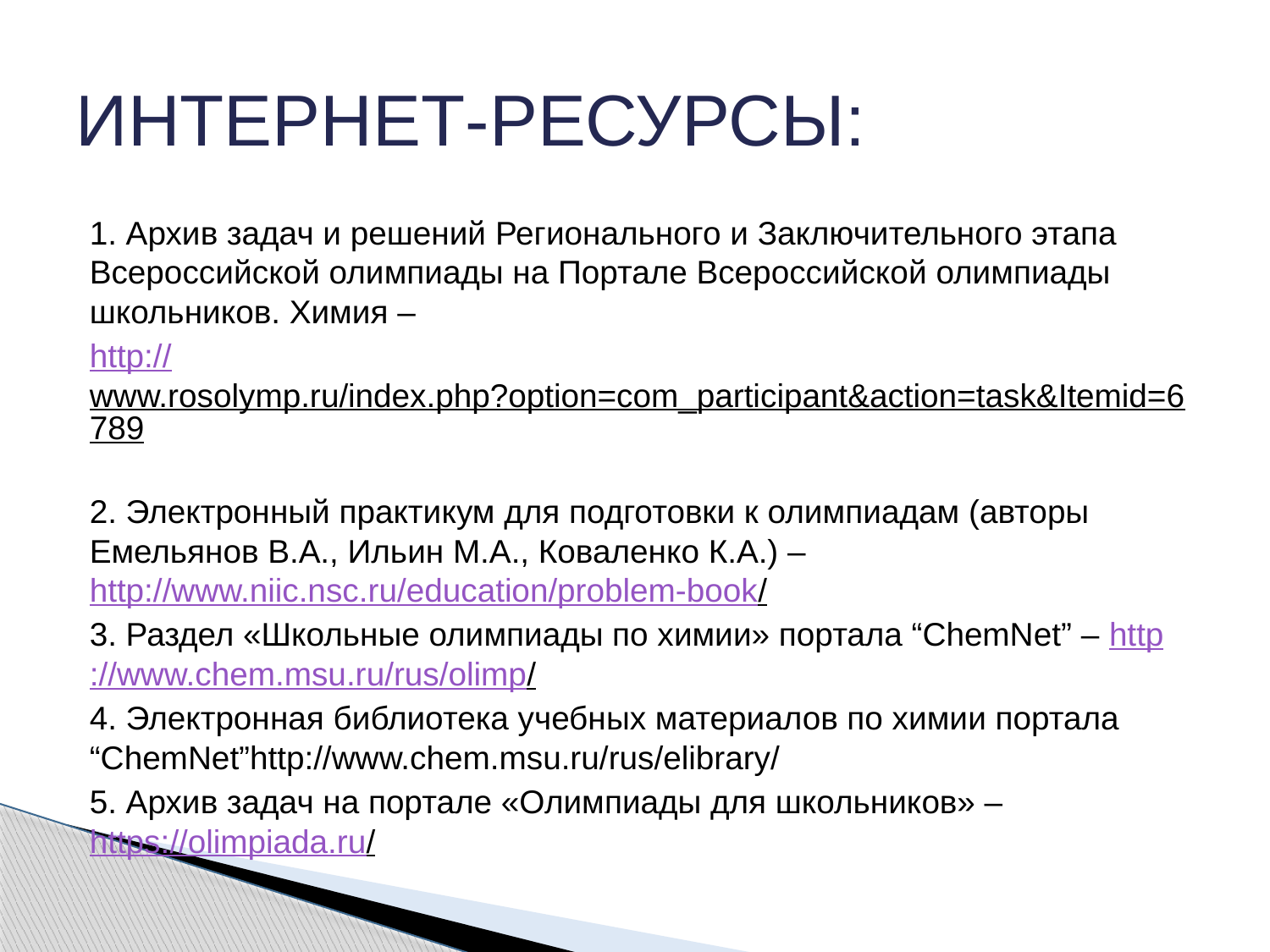

# ИНТЕРНЕТ-РЕСУРСЫ:
1. Архив задач и решений Регионального и Заключительного этапа Всероссийской олимпиады на Портале Всероссийской олимпиады школьников. Химия –
http://www.rosolymp.ru/index.php?option=com_participant&action=task&Itemid=6789
2. Электронный практикум для подготовки к олимпиадам (авторы Емельянов В.А., Ильин М.А., Коваленко К.А.) – http://www.niic.nsc.ru/education/problem-book/
3. Раздел «Школьные олимпиады по химии» портала “ChemNet” – http://www.chem.msu.ru/rus/olimp/
4. Электронная библиотека учебных материалов по химии портала “ChemNet”http://www.chem.msu.ru/rus/elibrary/
5. Архив задач на портале «Олимпиады для школьников» – https://olimpiada.ru/